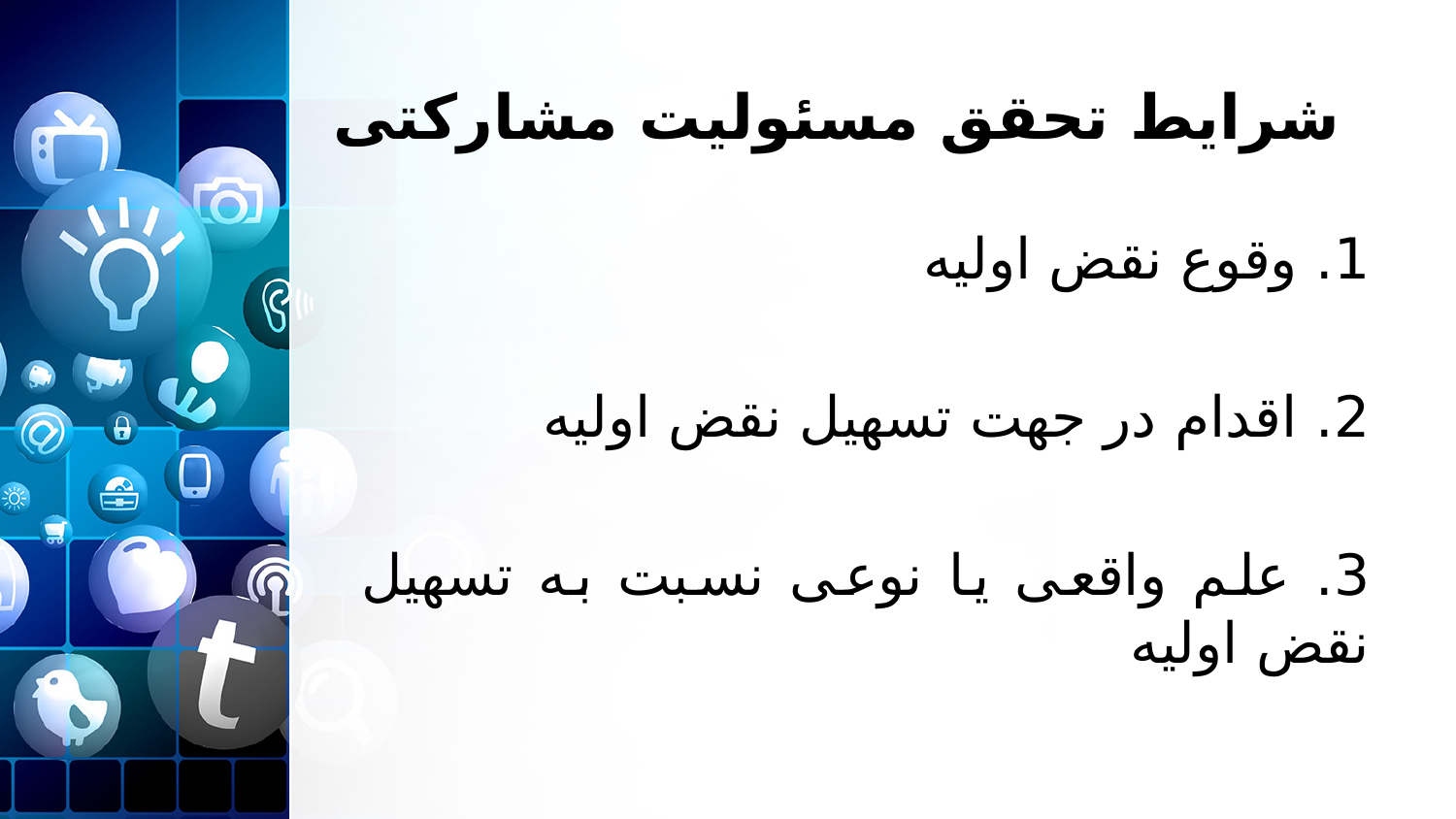

# شرایط تحقق مسئولیت مشارکتی
1. وقوع نقض اولیه

2. اقدام در جهت تسهیل نقض اولیه

3. علم واقعی یا نوعی نسبت به تسهیل نقض اولیه